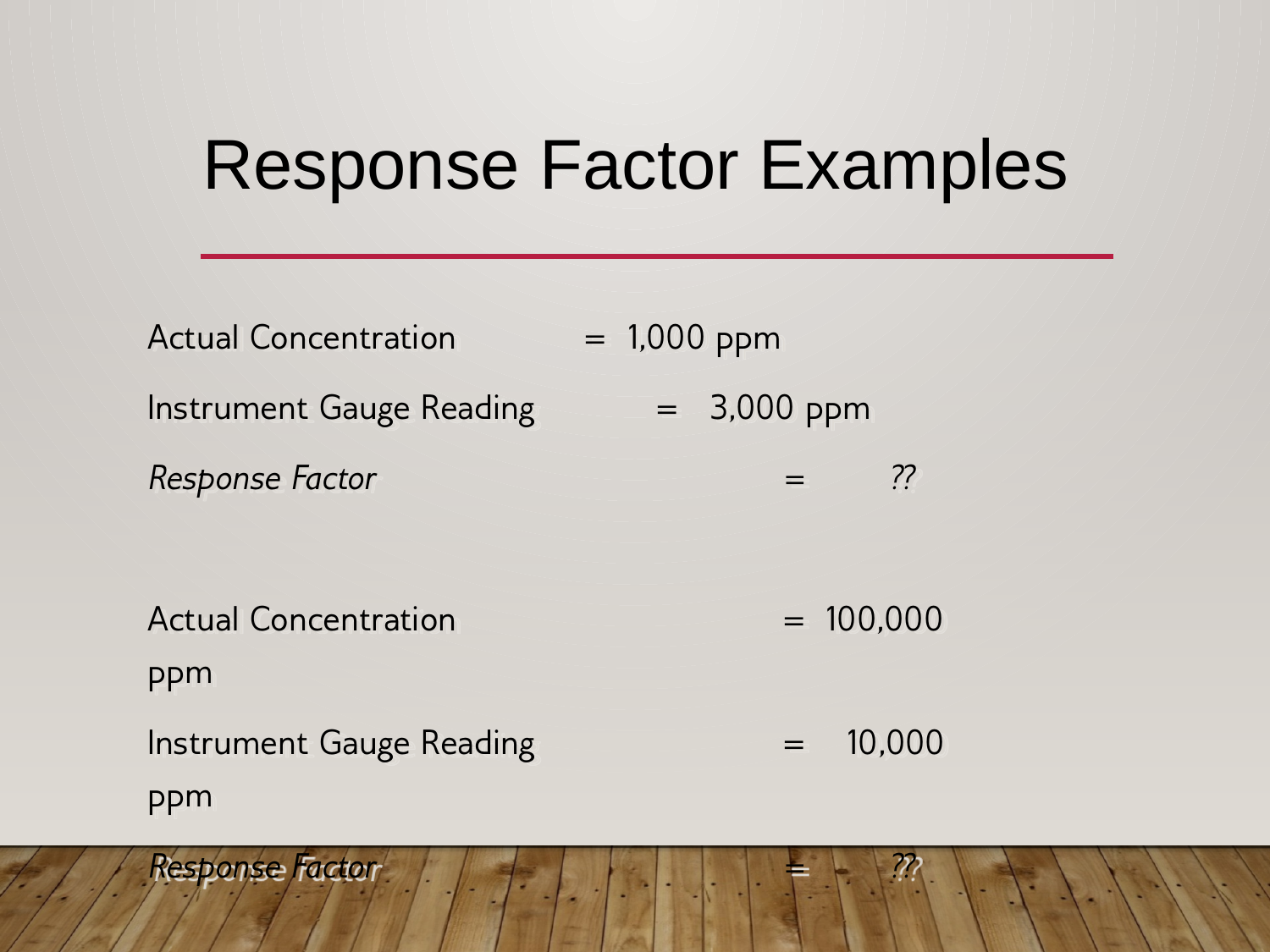

Response Factor Examples
Actual Concentration            =  1,000 ppm
Instrument Gauge Reading  	=   3,000 ppm
Response Factor				=        ??

Actual Concentration			=  100,000 ppm
Instrument Gauge Reading		=    10,000 ppm
Response Factor				=        ??